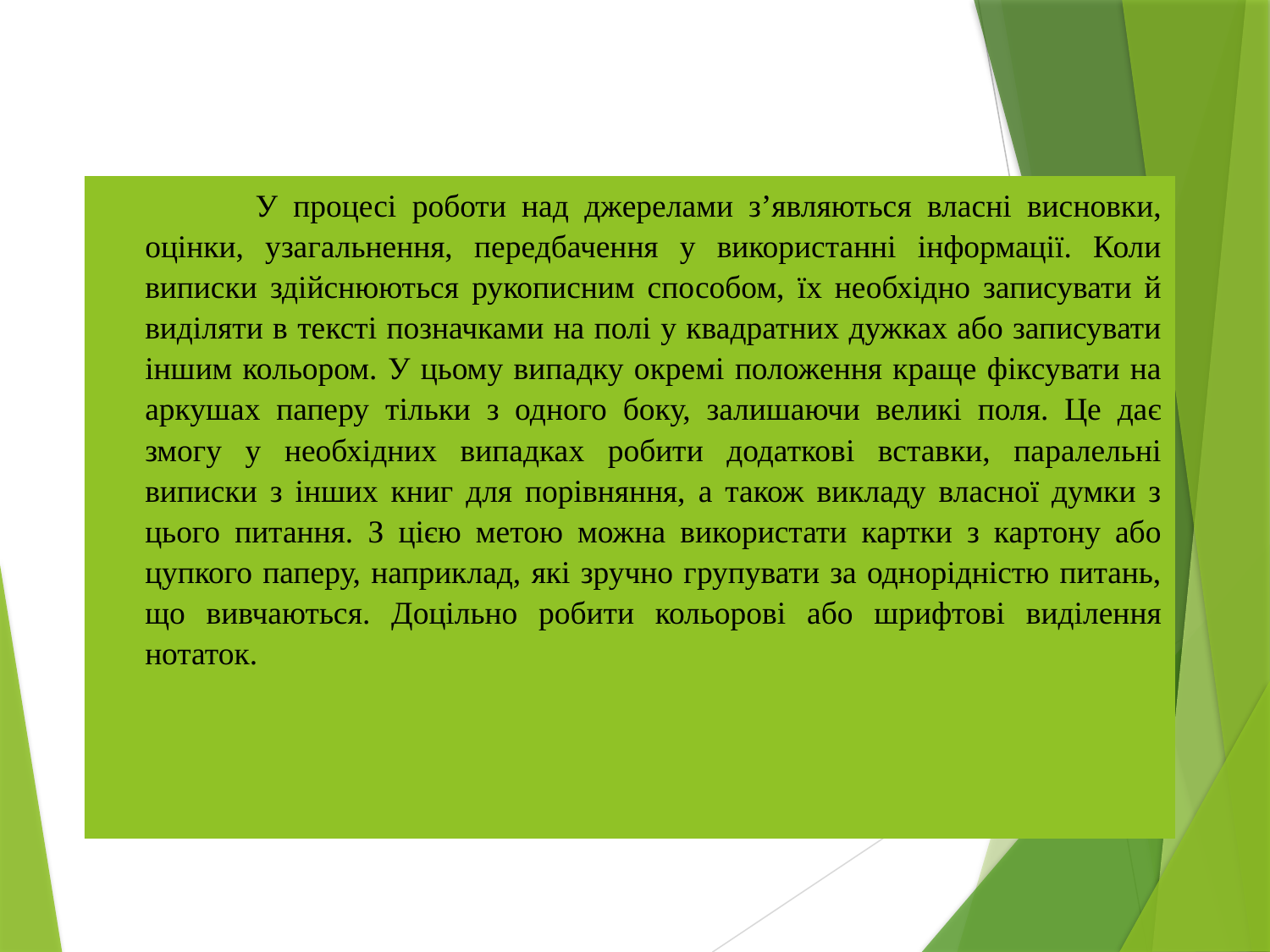

У процесі роботи над джерелами з’являються власні висновки, оцінки, узагальнення, передбачення у використанні інформації. Коли виписки здійснюються рукописним способом, їх необхідно записувати й виділяти в тексті позначками на полі у квадратних дужках або записувати іншим кольором. У цьому випадку окремі положення краще фіксувати на аркушах паперу тільки з одного боку, залишаючи великі поля. Це дає змогу у необхідних випадках робити додаткові вставки, паралельні виписки з інших книг для порівняння, а також викладу власної думки з цього питання. З цією метою можна використати картки з картону або цупкого паперу, наприклад, які зручно групувати за однорідністю питань, що вивчаються. Доцільно робити кольорові або шрифтові виділення нотаток.